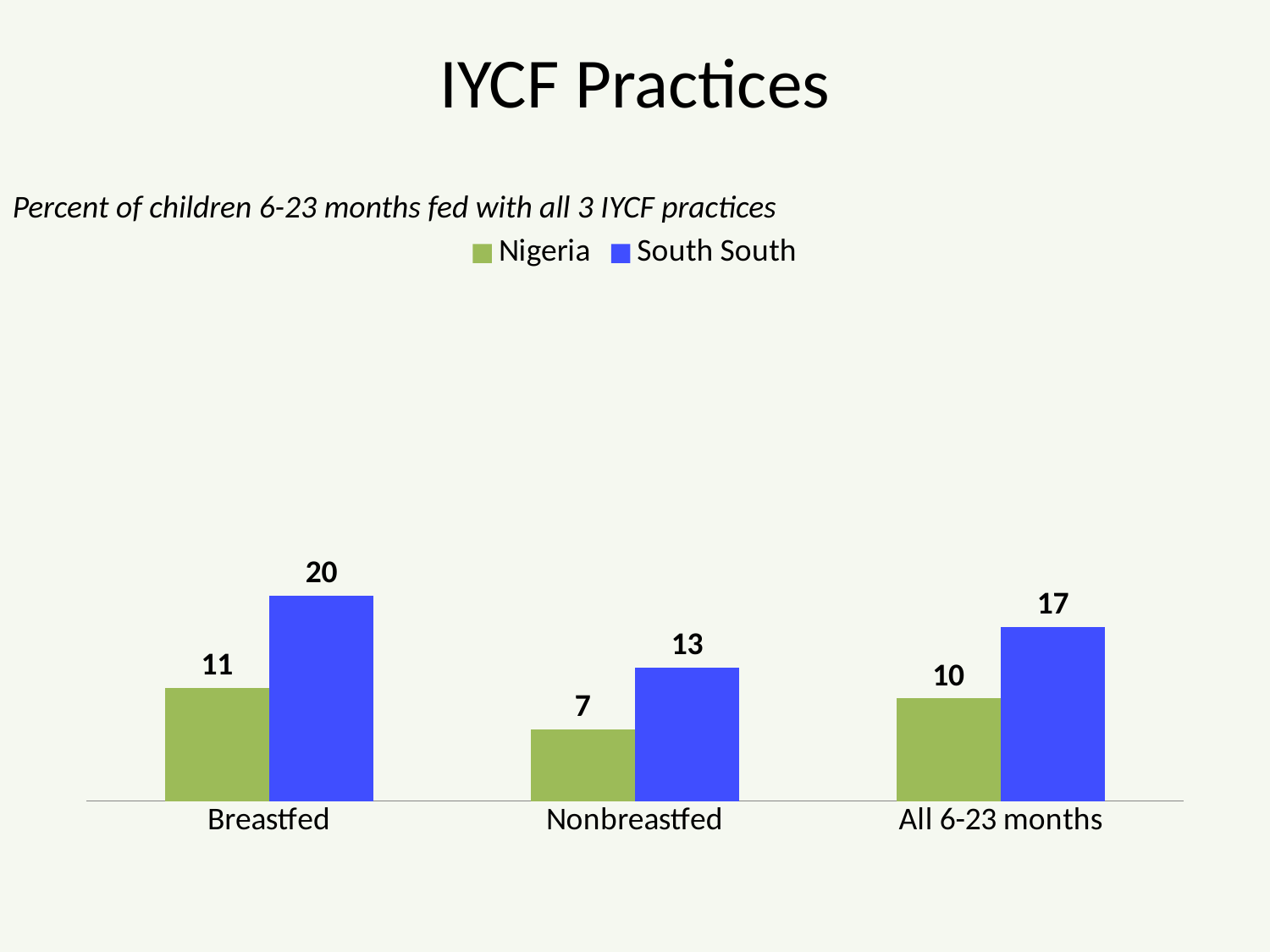

# IYCF Practices
Percent of children 6-23 months fed with all 3 IYCF practices

### Chart

| Category | Nigeria | South South |
|---|---|---|
| Breastfed | 11.0 | 20.0 |
| Nonbreastfed | 7.0 | 13.0 |
| All 6-23 months | 10.0 | 17.0 |